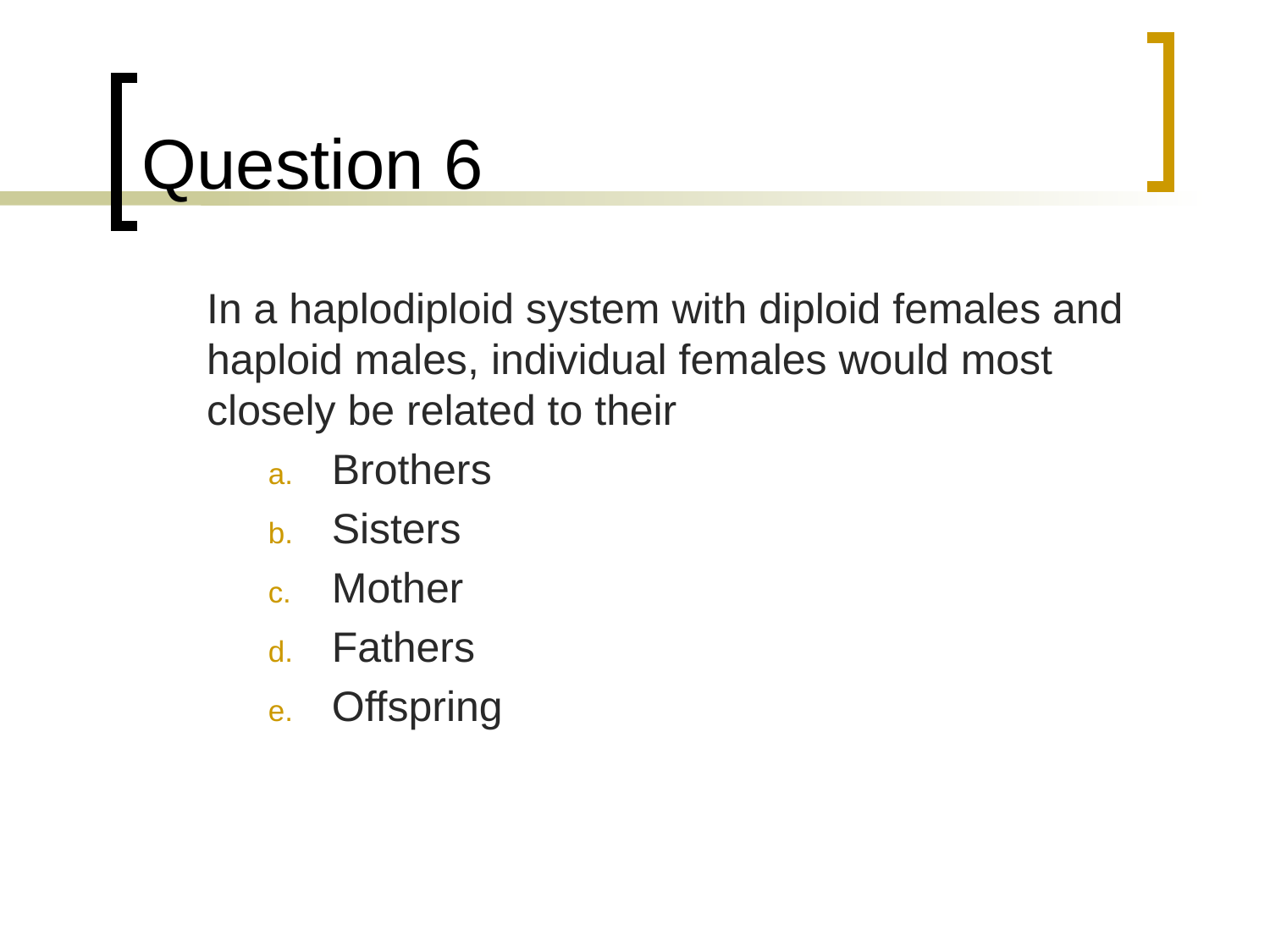

# Question 6
	In a haplodiploid system with diploid females and haploid males, individual females would most closely be related to their
Brothers
Sisters
Mother
Fathers
Offspring